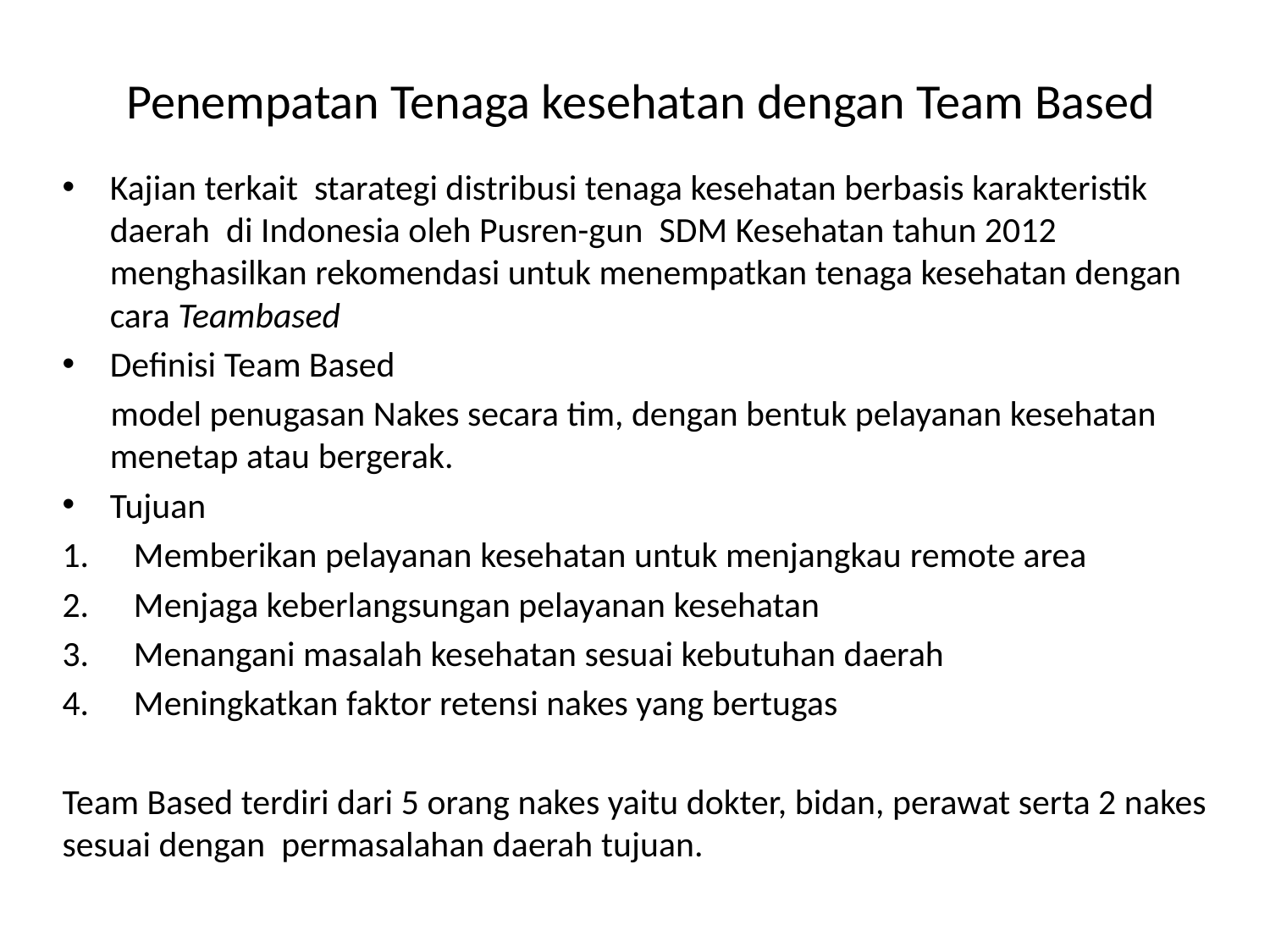

# Penempatan Tenaga kesehatan dengan Team Based
Kajian terkait  starategi distribusi tenaga kesehatan berbasis karakteristik daerah  di Indonesia oleh Pusren-gun  SDM Kesehatan tahun 2012 menghasilkan rekomendasi untuk menempatkan tenaga kesehatan dengan cara Teambased
Definisi Team Based
      model penugasan Nakes secara tim, dengan bentuk pelayanan kesehatan menetap atau bergerak.
Tujuan
Memberikan pelayanan kesehatan untuk menjangkau remote area
Menjaga keberlangsungan pelayanan kesehatan
Menangani masalah kesehatan sesuai kebutuhan daerah
Meningkatkan faktor retensi nakes yang bertugas

Team Based terdiri dari 5 orang nakes yaitu dokter, bidan, perawat serta 2 nakes sesuai dengan  permasalahan daerah tujuan.